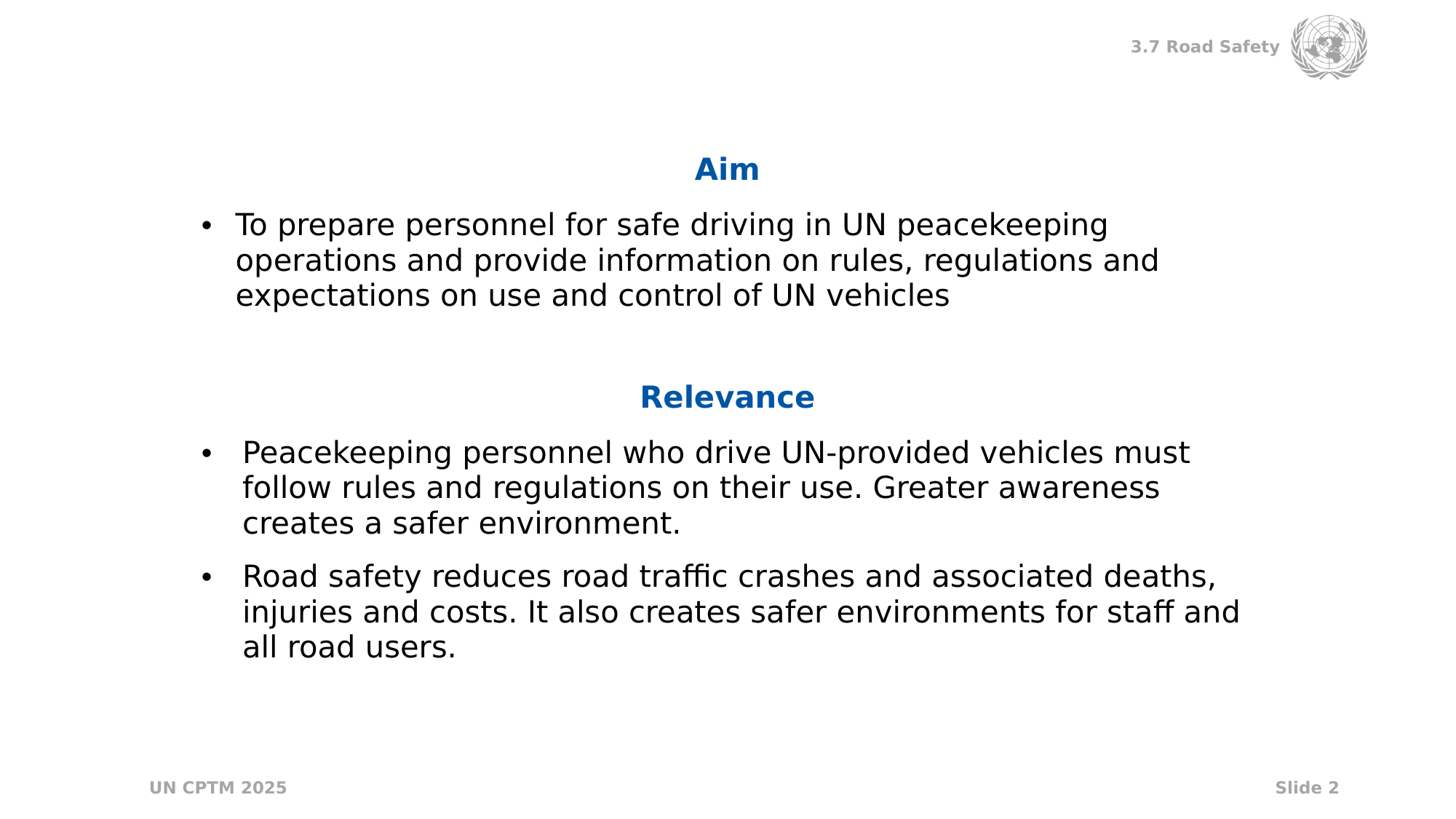

| Aim |
| --- |
| To prepare personnel for safe driving in UN peacekeeping operations and provide information on rules, regulations and expectations on use and control of UN vehicles |
|  |
| Relevance |
| Peacekeeping personnel who drive UN-provided vehicles must follow rules and regulations on their use. Greater awareness creates a safer environment. Road safety reduces road traffic crashes and associated deaths, injuries and costs. It also creates safer environments for staff and all road users. |